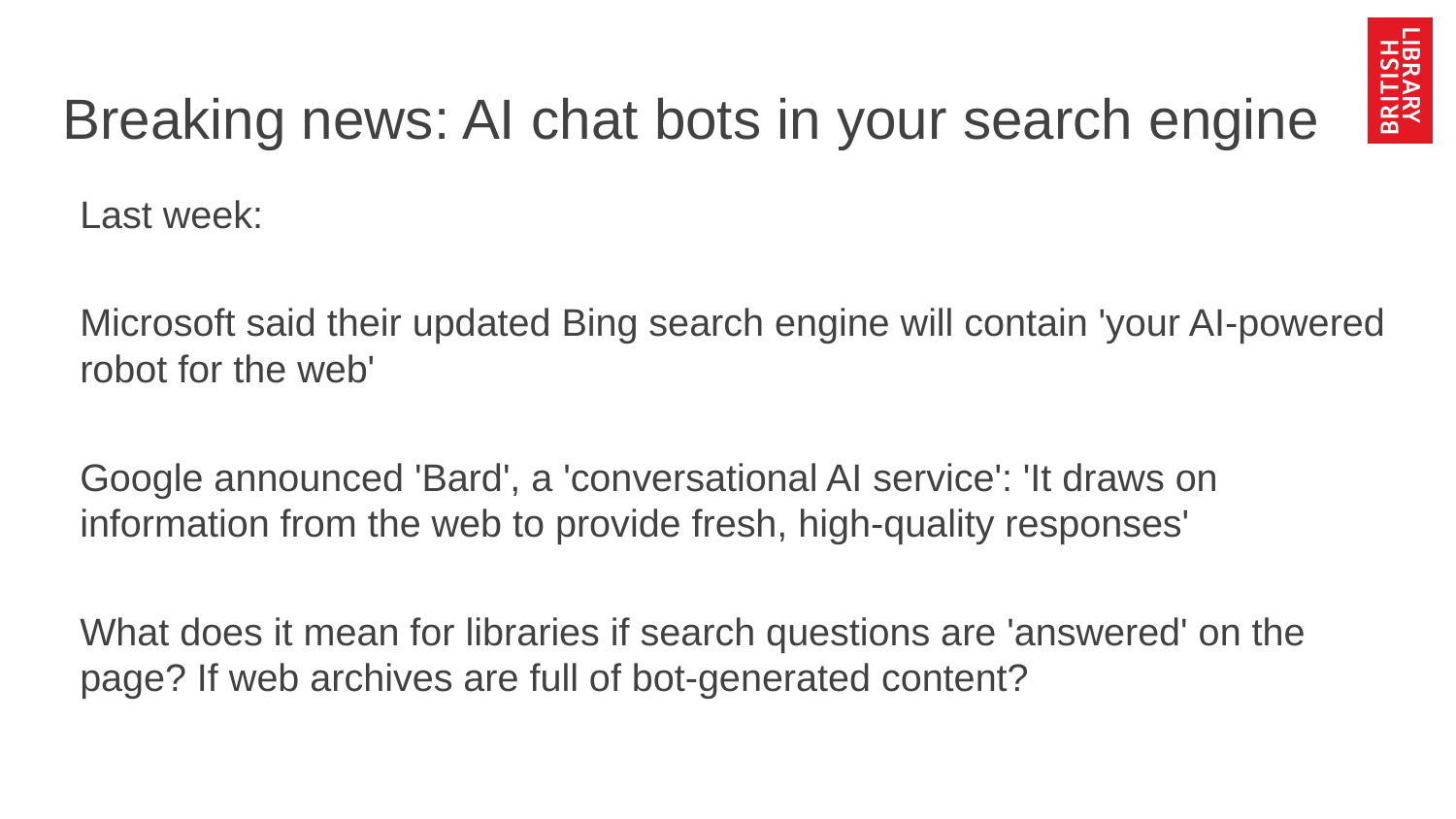

# Breaking news: AI chat bots in your search engine
Last week:

Microsoft said their updated Bing search engine will contain 'your AI-powered robot for the web'

Google announced 'Bard', a 'conversational AI service': 'It draws on information from the web to provide fresh, high-quality responses'

What does it mean for libraries if search questions are 'answered' on the page? If web archives are full of bot-generated content?